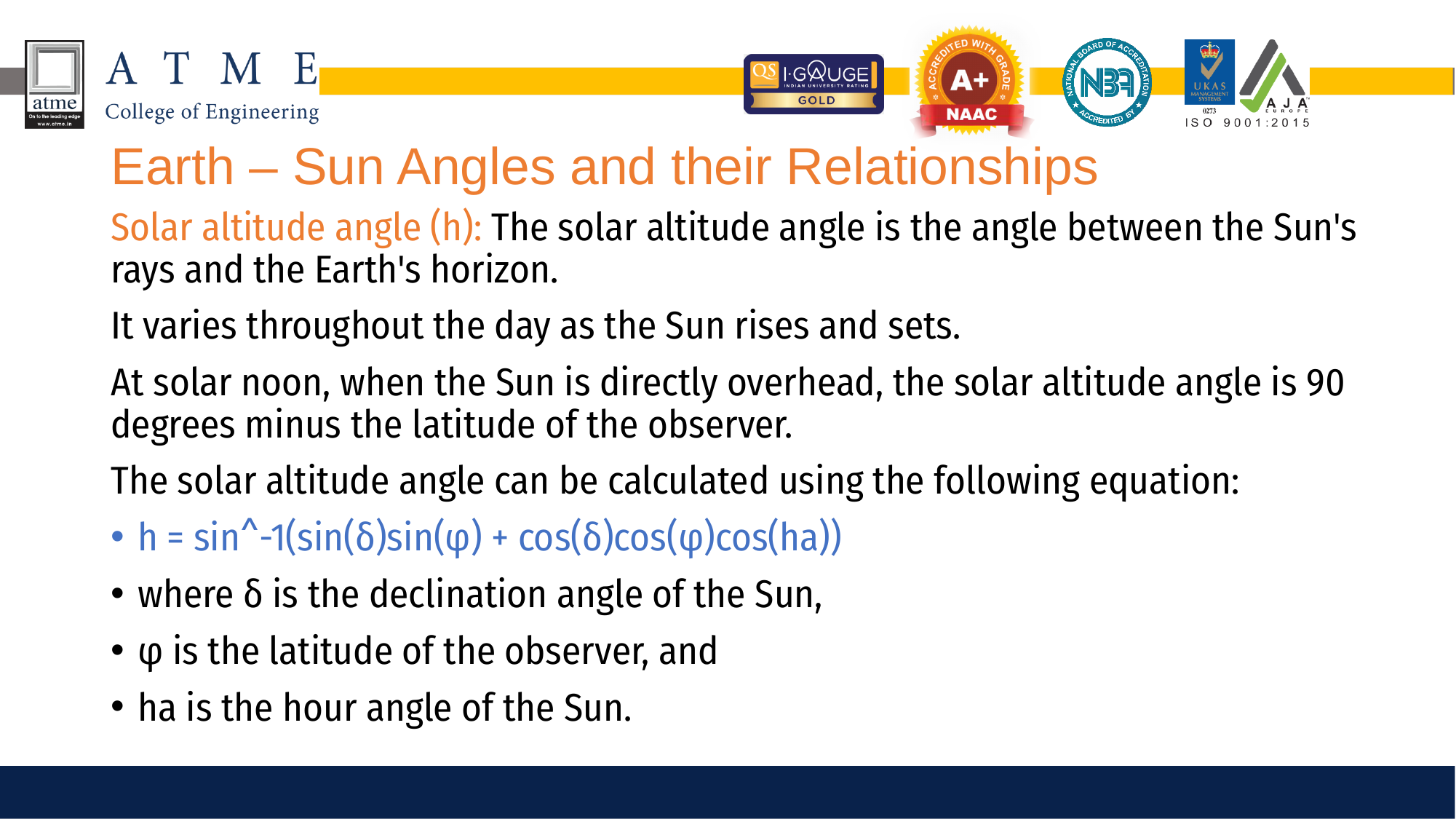

# Earth – Sun Angles and their Relationships
Solar altitude angle (h): The solar altitude angle is the angle between the Sun's rays and the Earth's horizon.
It varies throughout the day as the Sun rises and sets.
At solar noon, when the Sun is directly overhead, the solar altitude angle is 90 degrees minus the latitude of the observer.
The solar altitude angle can be calculated using the following equation:
h = sin^-1(sin(δ)sin(φ) + cos(δ)cos(φ)cos(ha))
where δ is the declination angle of the Sun,
φ is the latitude of the observer, and
ha is the hour angle of the Sun.